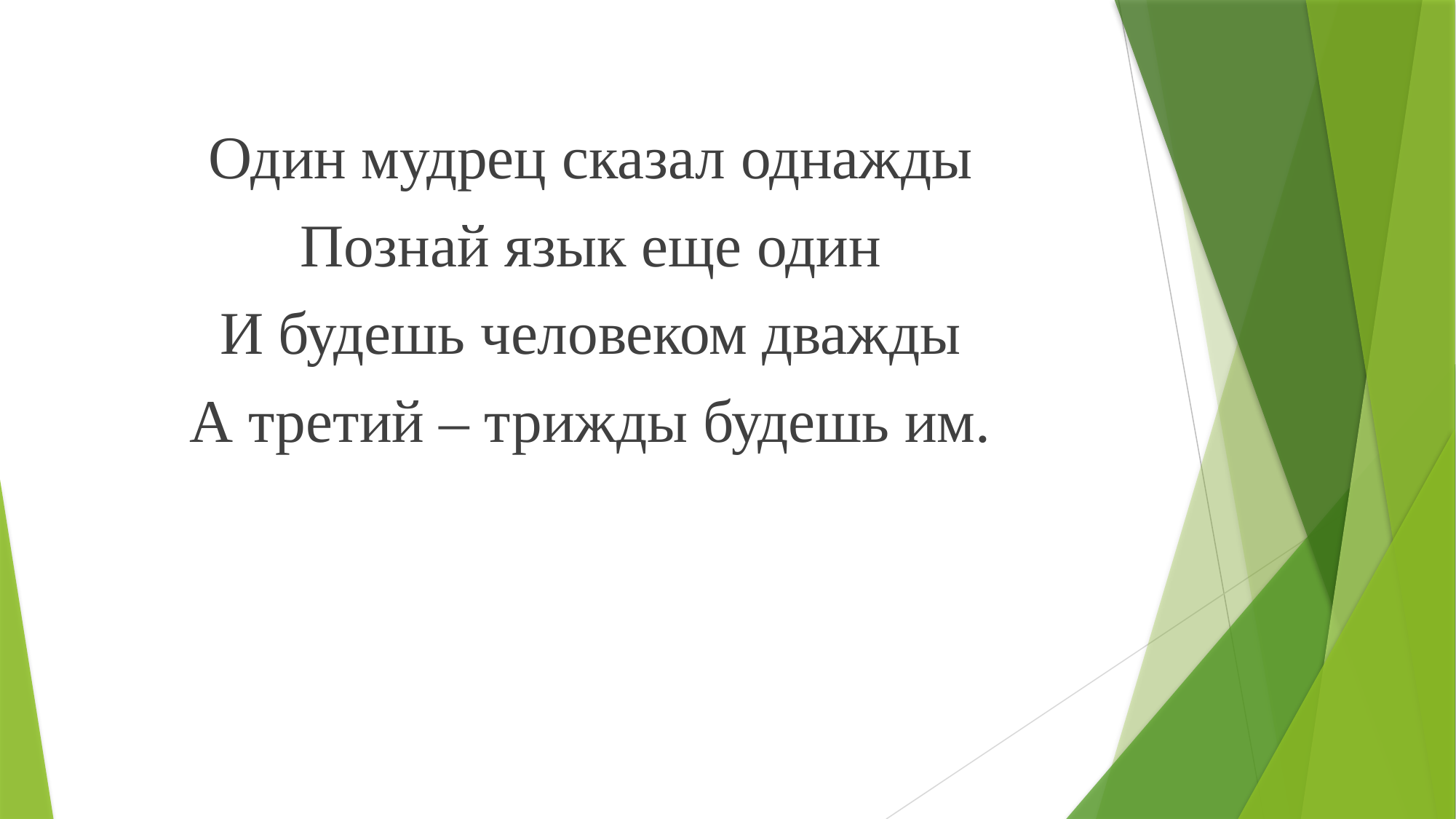

Один мудрец сказал однажды
Познай язык еще один
И будешь человеком дважды
А третий – трижды будешь им.